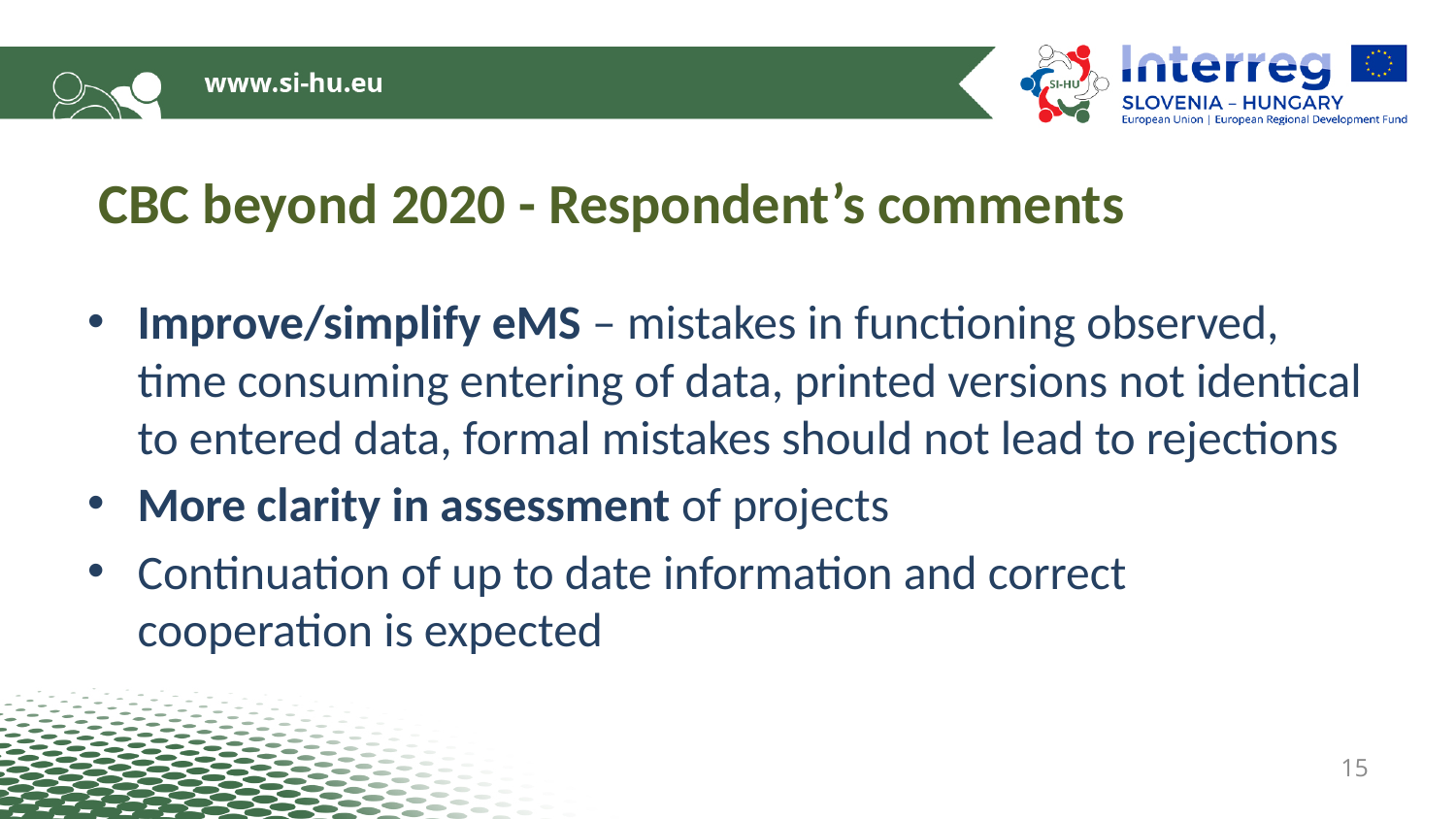

# CBC beyond 2020 - Respondent’s comments
Improve/simplify eMS – mistakes in functioning observed, time consuming entering of data, printed versions not identical to entered data, formal mistakes should not lead to rejections
More clarity in assessment of projects
Continuation of up to date information and correct cooperation is expected
15